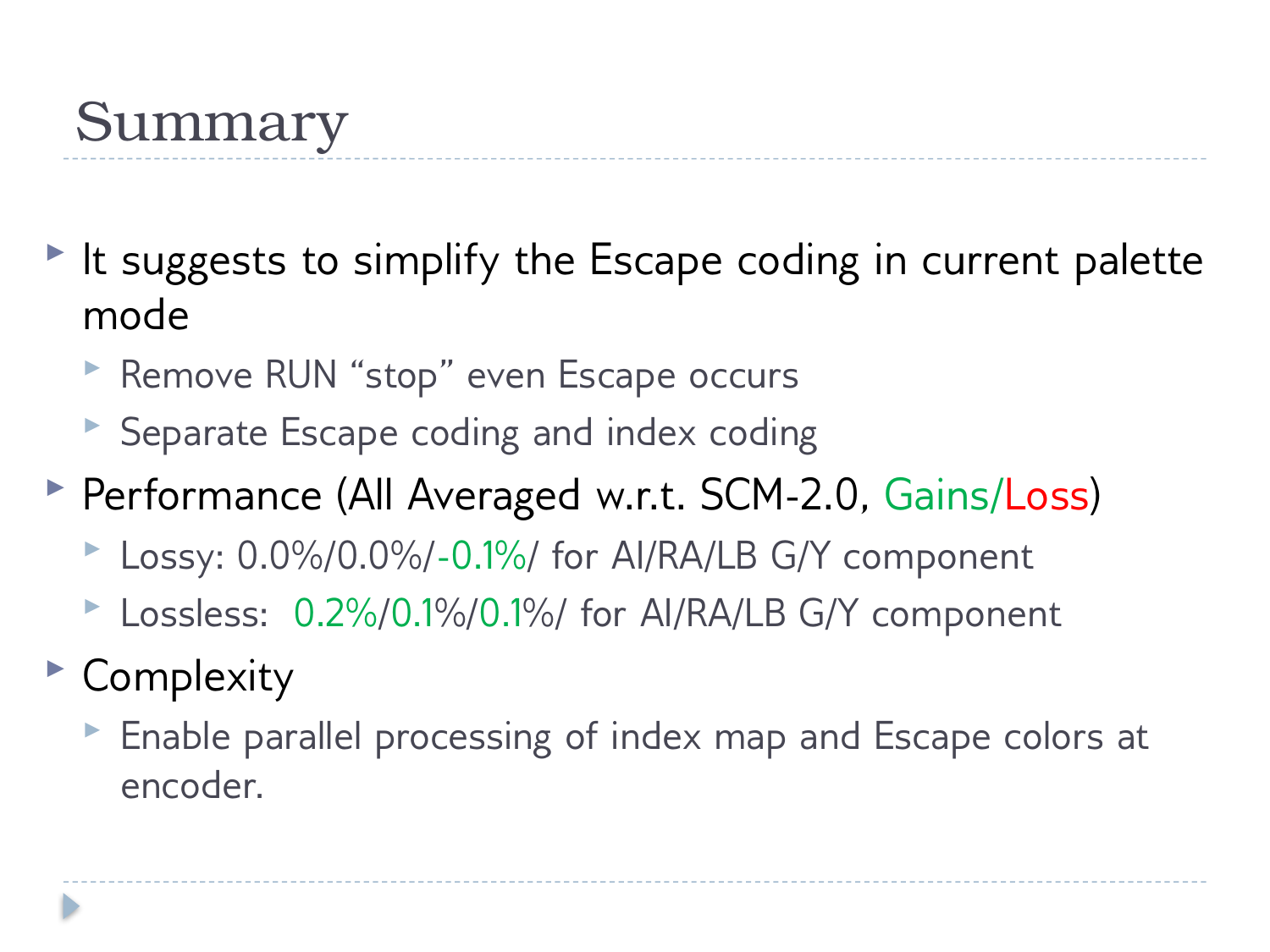

# Summary
It suggests to simplify the Escape coding in current palette mode
Remove RUN “stop” even Escape occurs
Separate Escape coding and index coding
Performance (All Averaged w.r.t. SCM-2.0, Gains/Loss)
Lossy: 0.0%/0.0%/-0.1%/ for AI/RA/LB G/Y component
Lossless:  0.2%/0.1%/0.1%/ for AI/RA/LB G/Y component
Complexity
Enable parallel processing of index map and Escape colors at encoder.